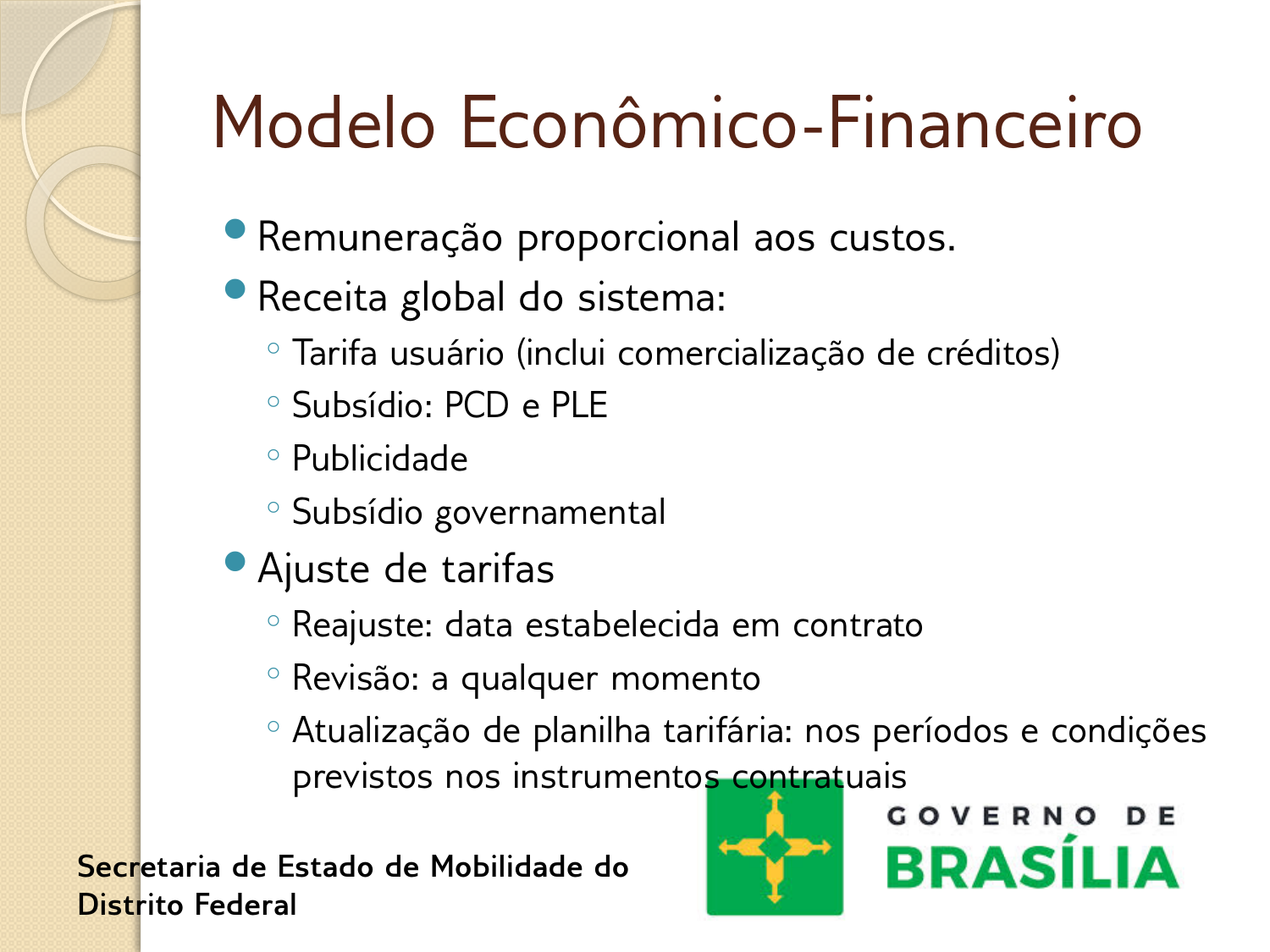

# Modelo Econômico-Financeiro
Remuneração proporcional aos custos.
Receita global do sistema:
Tarifa usuário (inclui comercialização de créditos)
Subsídio: PCD e PLE
Publicidade
Subsídio governamental
Ajuste de tarifas
Reajuste: data estabelecida em contrato
Revisão: a qualquer momento
Atualização de planilha tarifária: nos períodos e condições previstos nos instrumentos contratuais